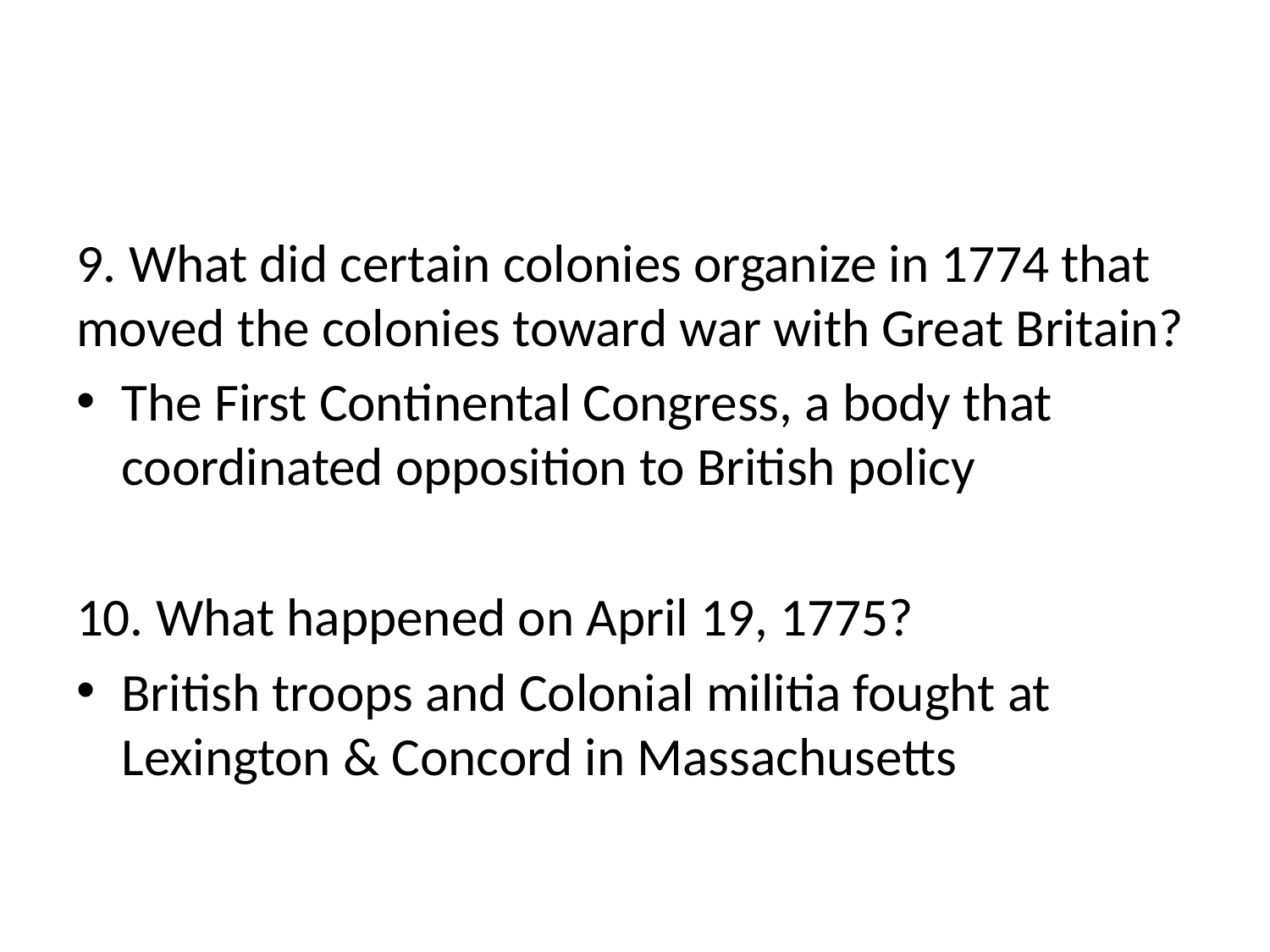

#
9. What did certain colonies organize in 1774 that moved the colonies toward war with Great Britain?
The First Continental Congress, a body that coordinated opposition to British policy

10. What happened on April 19, 1775?
British troops and Colonial militia fought at Lexington & Concord in Massachusetts